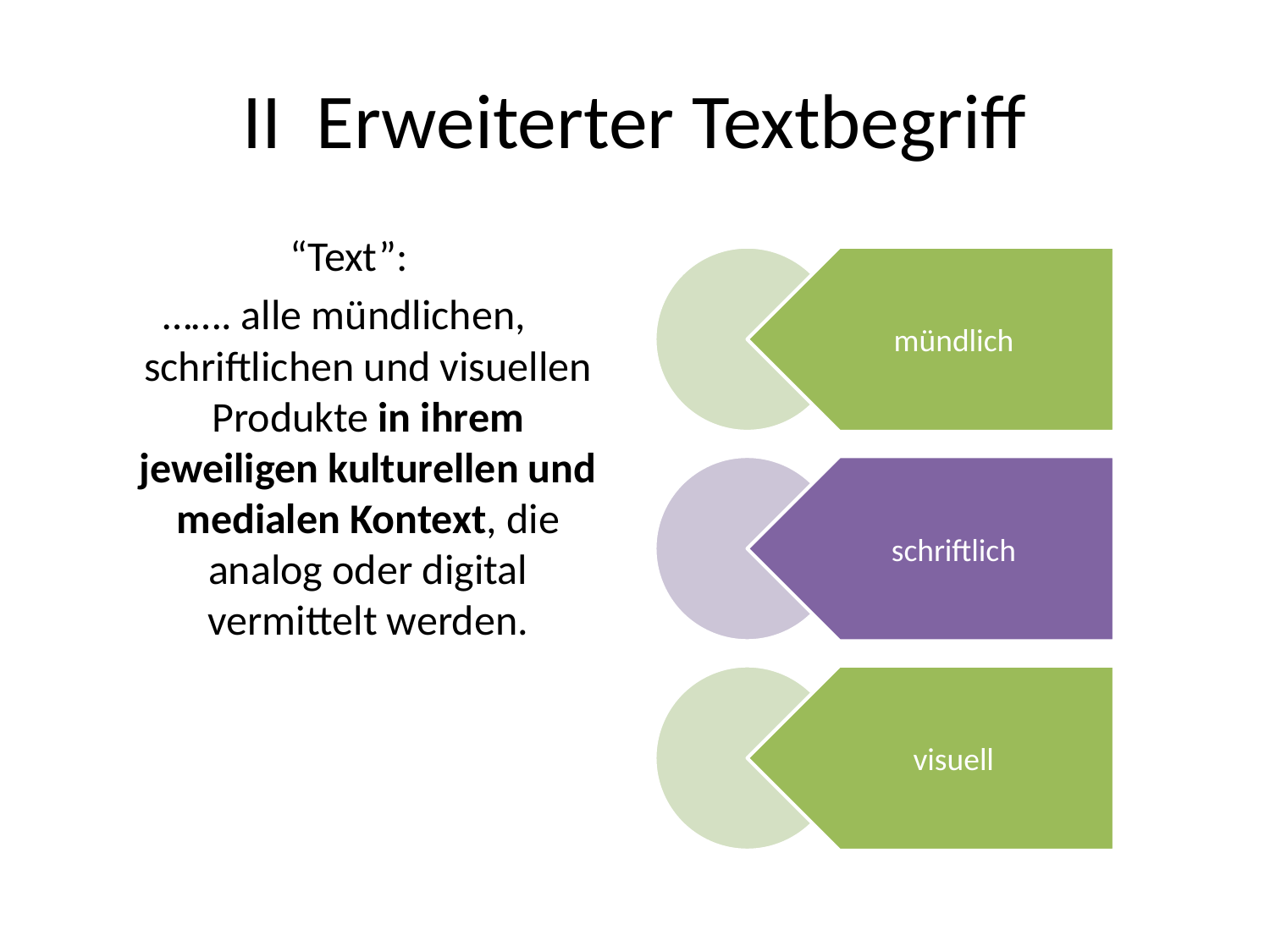

# II  Erweiterter Textbegriff
 “Text”:
……. alle mündlichen, schriftlichen und visuellen Produkte in ihrem jeweiligen kulturellen und medialen Kontext, die analog oder digital vermittelt werden.
mündlich
schriftlich
visuell